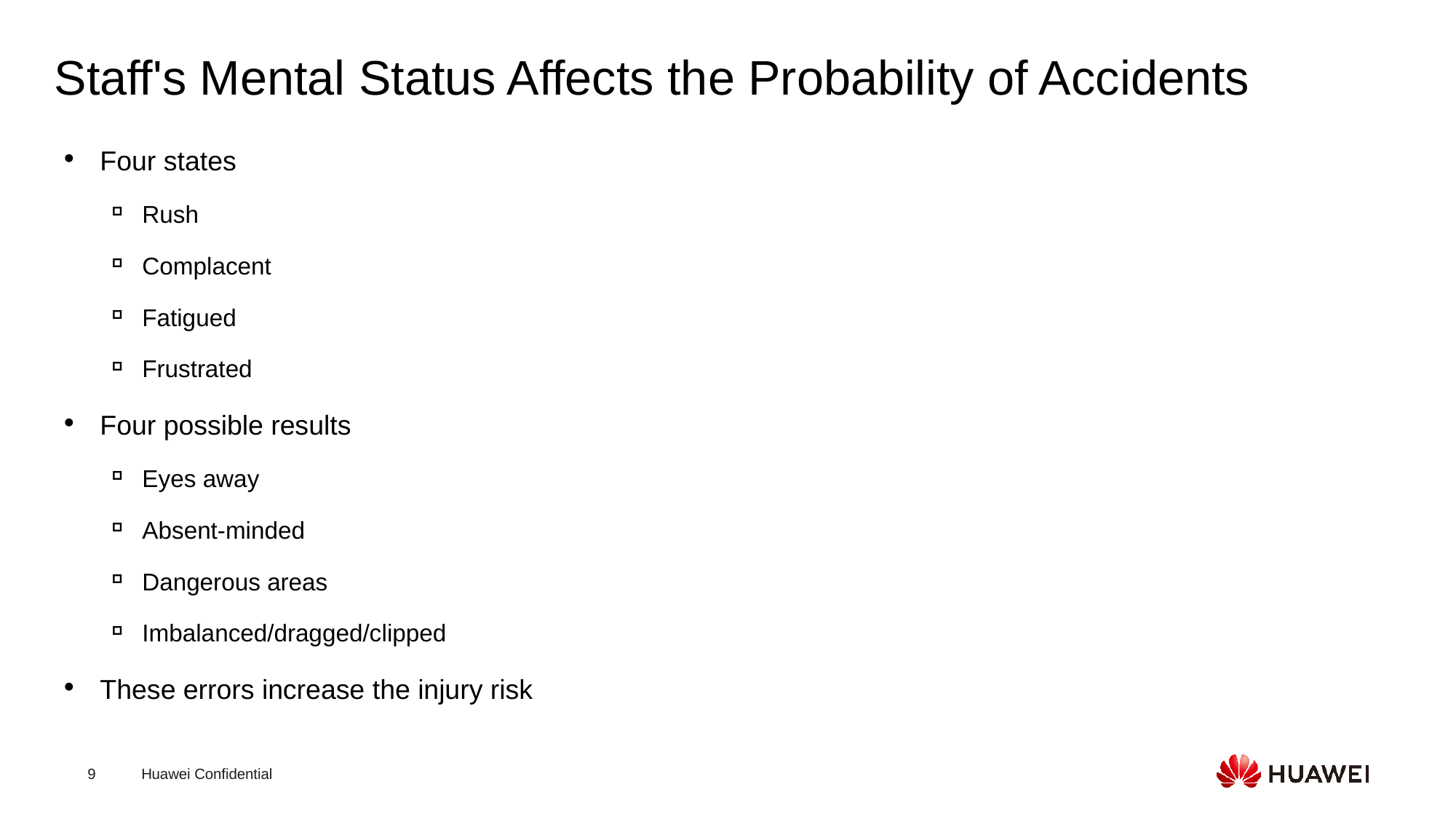

# Staff's Mental Status Affects the Probability of Accidents
Four states
Rush
Complacent
Fatigued
Frustrated
Four possible results
Eyes away
Absent-minded
Dangerous areas
Imbalanced/dragged/clipped
These errors increase the injury risk